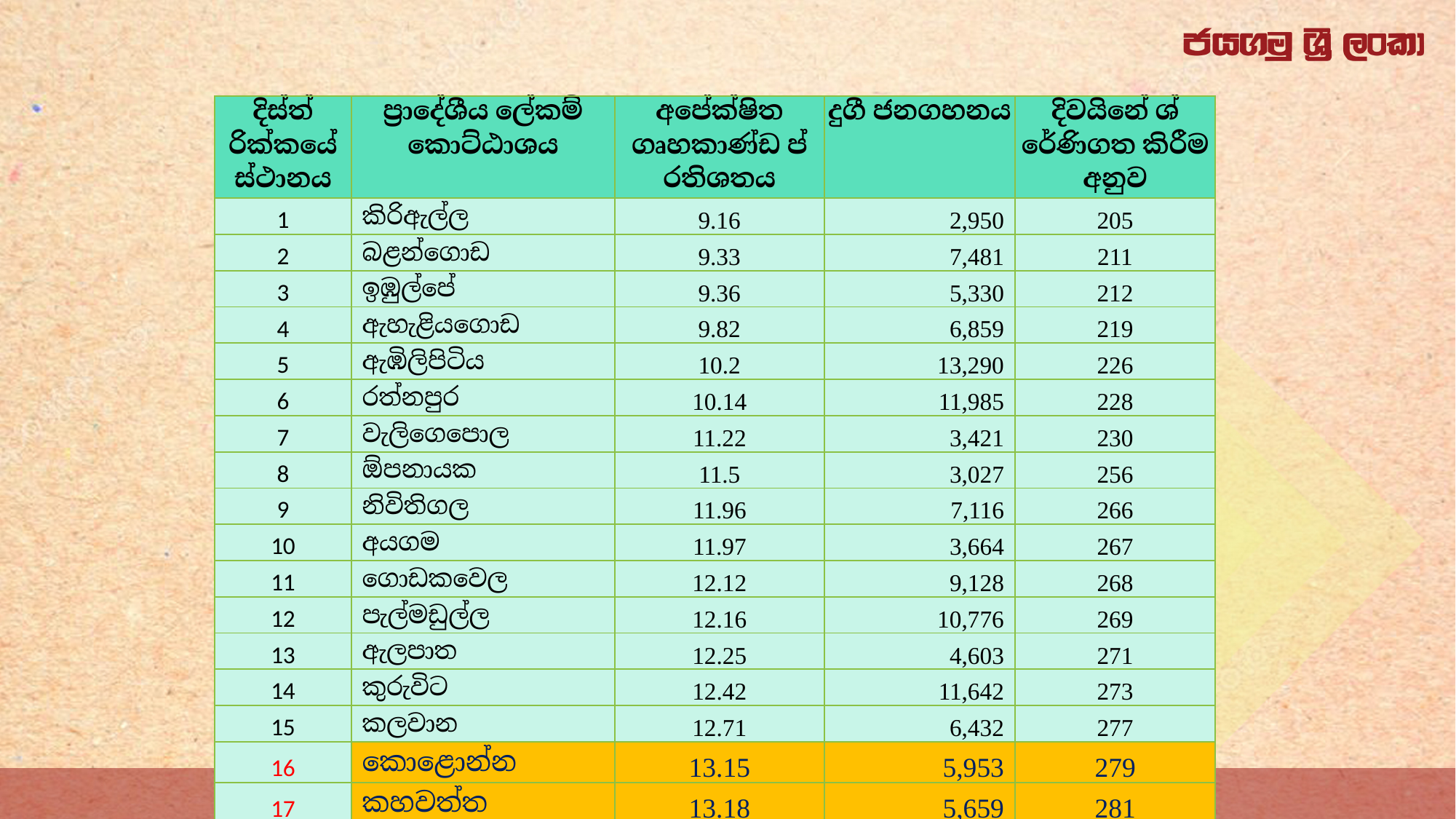

| දිස්ත්‍රික්කයේ ස්ථානය | ප්‍රාදේශීය ලේකම් කොට්ඨාශය | අපේක්ෂිත ගෘහකාණ්ඩ ප්‍රතිශතය | දුගී ජනගහනය | දිවයිනේ ශ්‍රේණිගත කිරීම අනුව |
| --- | --- | --- | --- | --- |
| 1 | කිරිඇල්ල | 9.16 | 2,950 | 205 |
| 2 | බළන්ගොඩ | 9.33 | 7,481 | 211 |
| 3 | ඉඹුල්පේ | 9.36 | 5,330 | 212 |
| 4 | ඇහැළියගොඩ | 9.82 | 6,859 | 219 |
| 5 | ඇඹිලිපිටිය | 10.2 | 13,290 | 226 |
| 6 | රත්නපුර | 10.14 | 11,985 | 228 |
| 7 | වැලිගෙපොල | 11.22 | 3,421 | 230 |
| 8 | ඕපනායක | 11.5 | 3,027 | 256 |
| 9 | නිවිතිගල | 11.96 | 7,116 | 266 |
| 10 | අයගම | 11.97 | 3,664 | 267 |
| 11 | ගොඩකවෙල | 12.12 | 9,128 | 268 |
| 12 | පැල්මඩුල්ල | 12.16 | 10,776 | 269 |
| 13 | ඇලපාත | 12.25 | 4,603 | 271 |
| 14 | කුරුවිට | 12.42 | 11,642 | 273 |
| 15 | කලවාන | 12.71 | 6,432 | 277 |
| 16 | කොළොන්න | 13.15 | 5,953 | 279 |
| 17 | කහවත්ත | 13.18 | 5,659 | 281 |
| රත්නපුර දිස්ත්‍රික්කය |  | 10.4 | 112,000 |  |